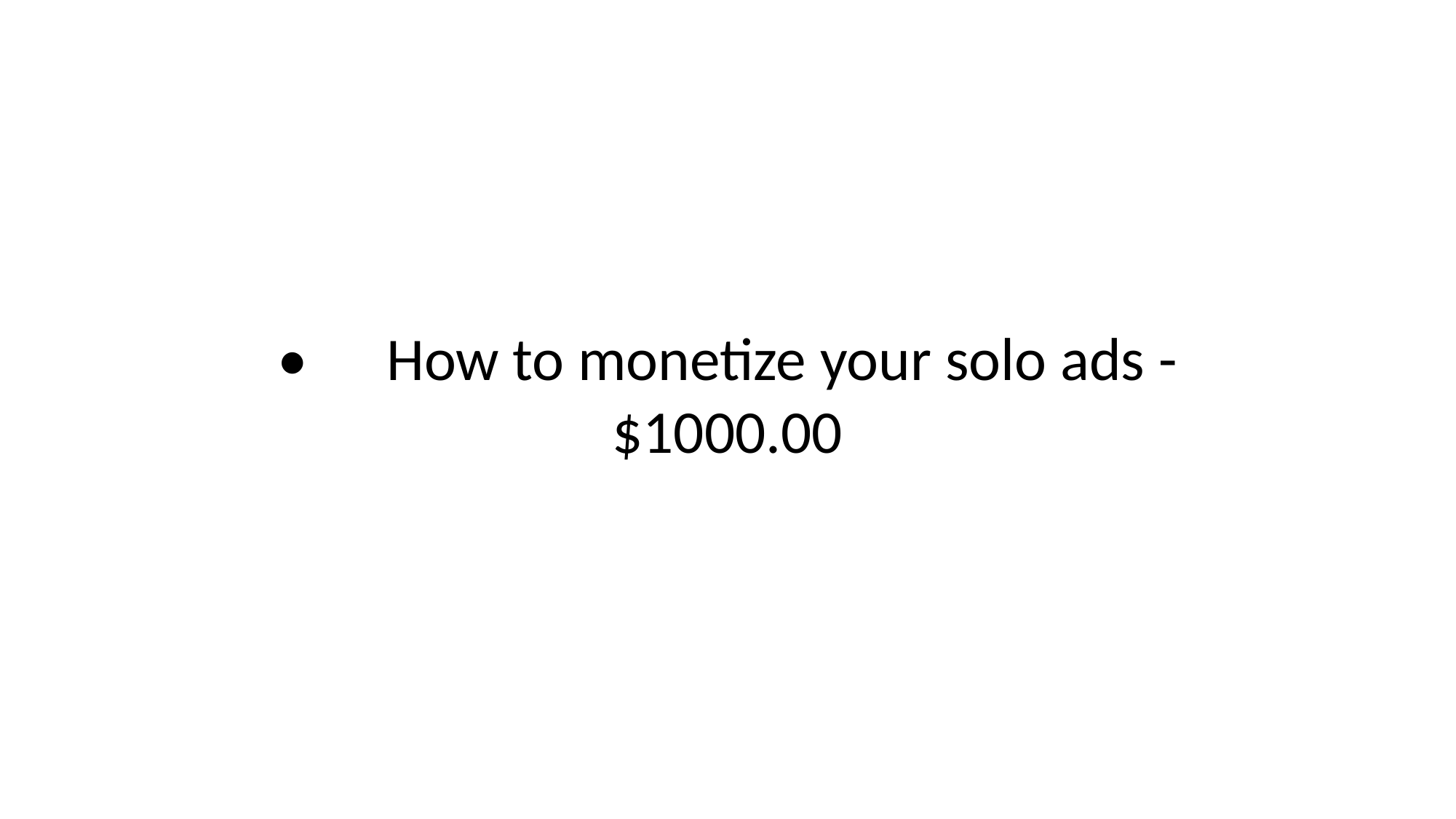

•	How to monetize your solo ads - $1000.00